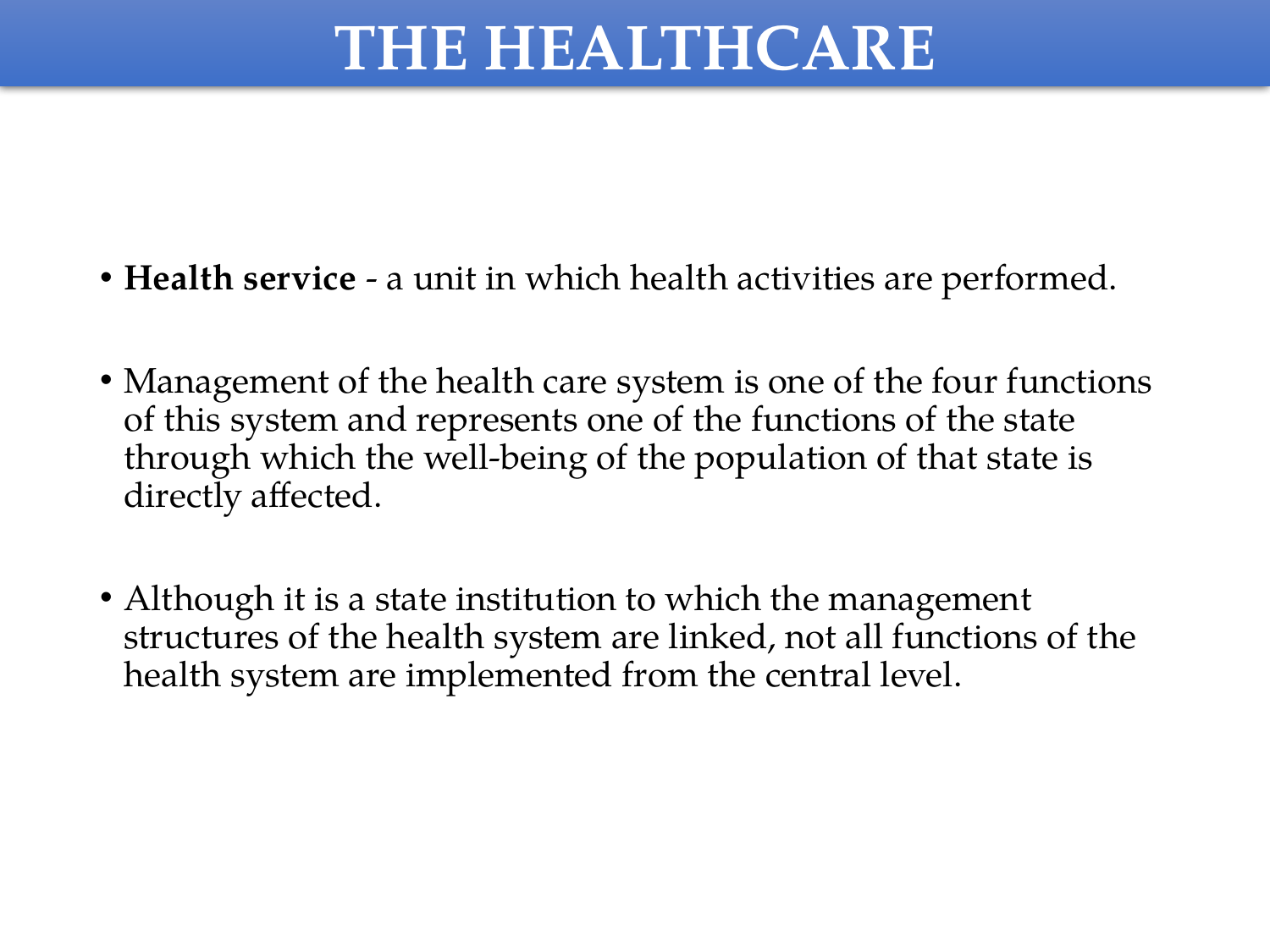

THE HEALTHCARE
Health service - a unit in which health activities are performed.

Management of the health care system is one of the four functions of this system and represents one of the functions of the state through which the well-being of the population of that state is directly affected.

Although it is a state institution to which the management structures of the health system are linked, not all functions of the health system are implemented from the central level.